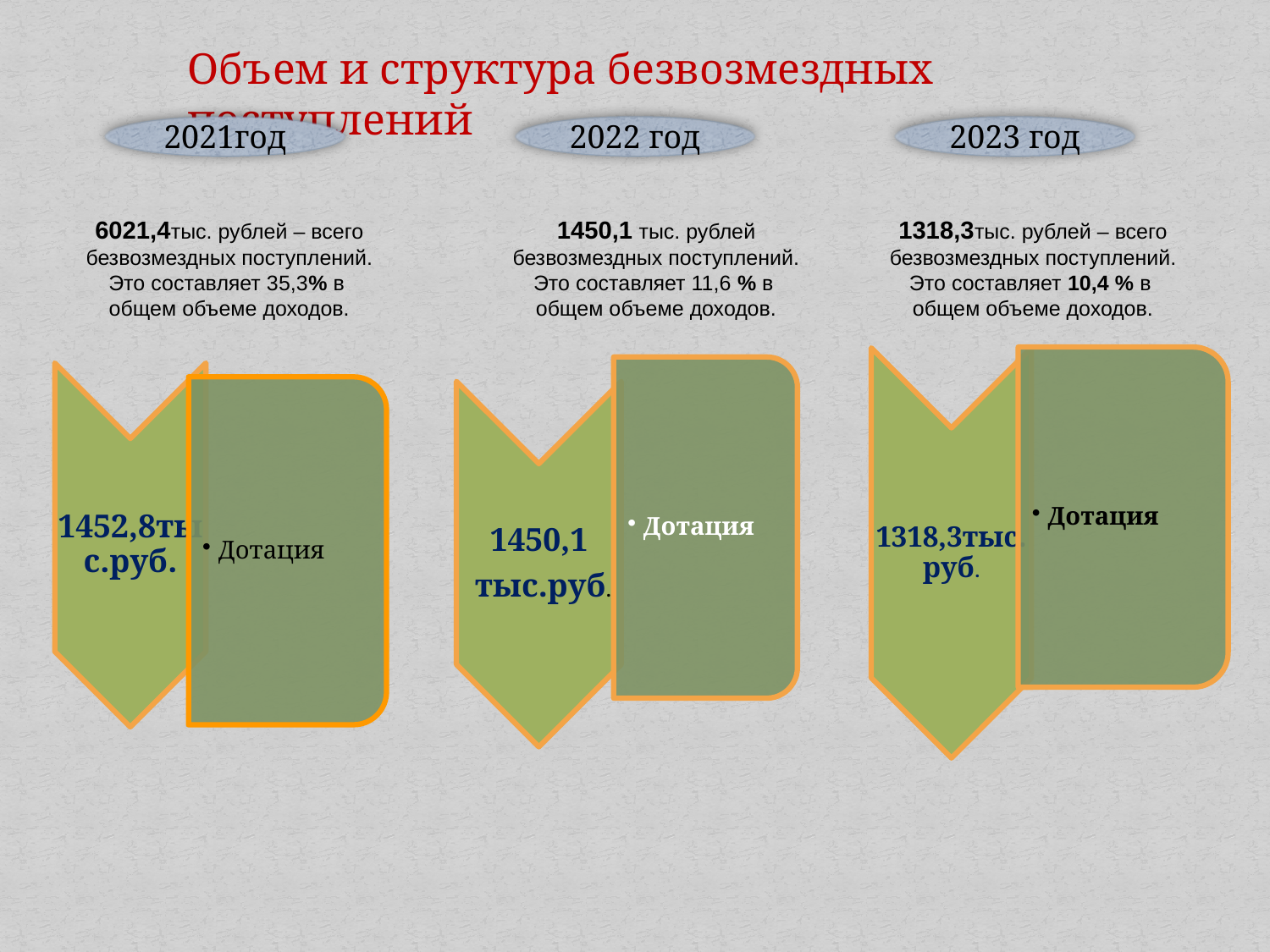

Объем и структура безвозмездных поступлений
2021год
2022 год
2023 год

[unsupported chart]

[unsupported chart]

6021,4тыс. рублей – всего
безвозмездных поступлений.
Это составляет 35,3% в
общем объеме доходов.
1450,1 тыс. рублей
безвозмездных поступлений.
Это составляет 11,6 % в
общем объеме доходов.
1318,3тыс. рублей – всего
безвозмездных поступлений.
Это составляет 10,4 % в
общем объеме доходов.
1452,8тыс.руб.
Дотация
1318,3тыс.руб.
Дотация
1450,1
 тыс.руб.
Дотация